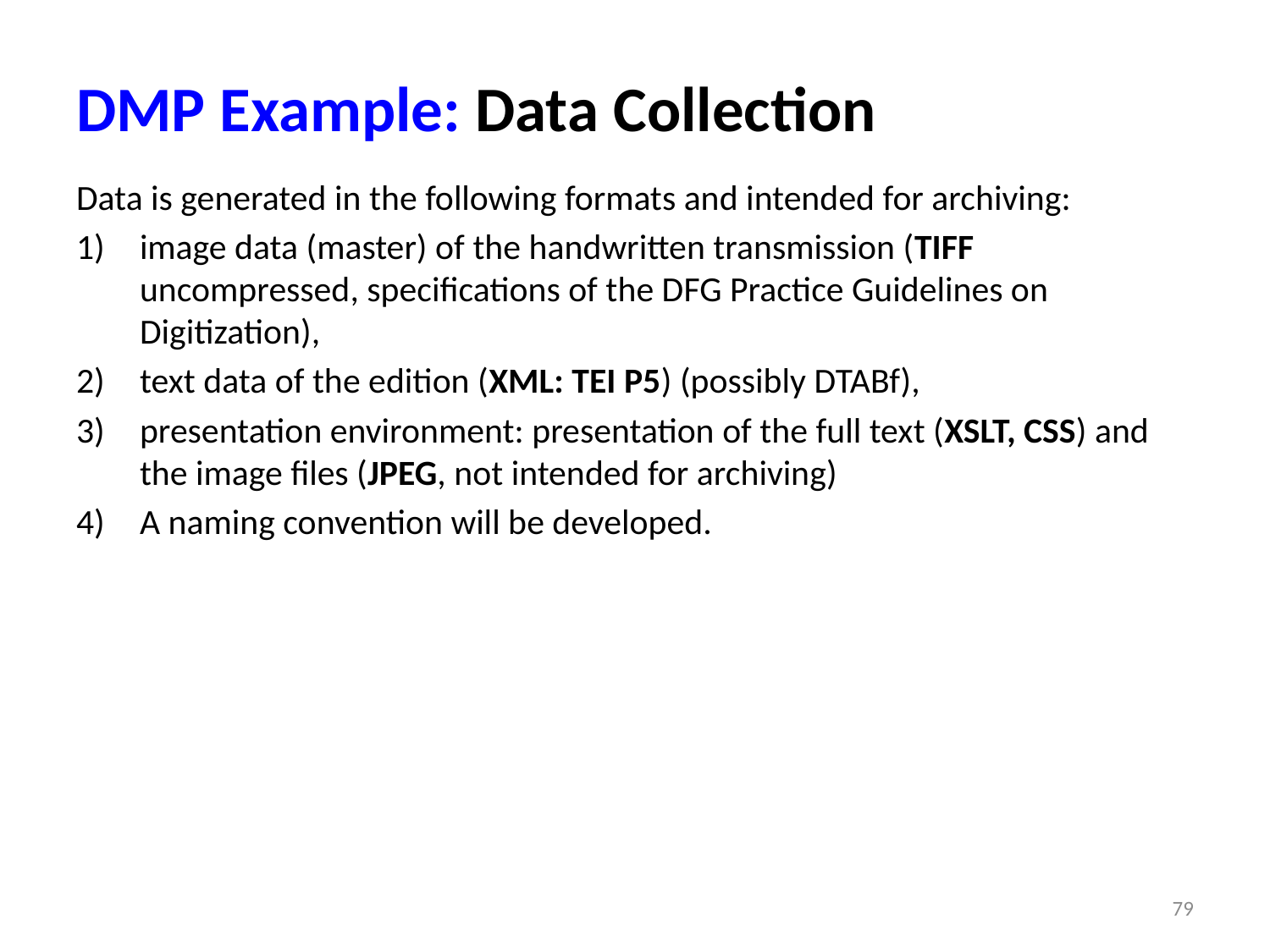

# DMP Example: Data Collection
Data is generated in the following formats and intended for archiving:
image data (master) of the handwritten transmission (TIFF uncompressed, specifications of the DFG Practice Guidelines on Digitization),
text data of the edition (XML: TEI P5) (possibly DTABf),
presentation environment: presentation of the full text (XSLT, CSS) and the image files (JPEG, not intended for archiving)
A naming convention will be developed.

79